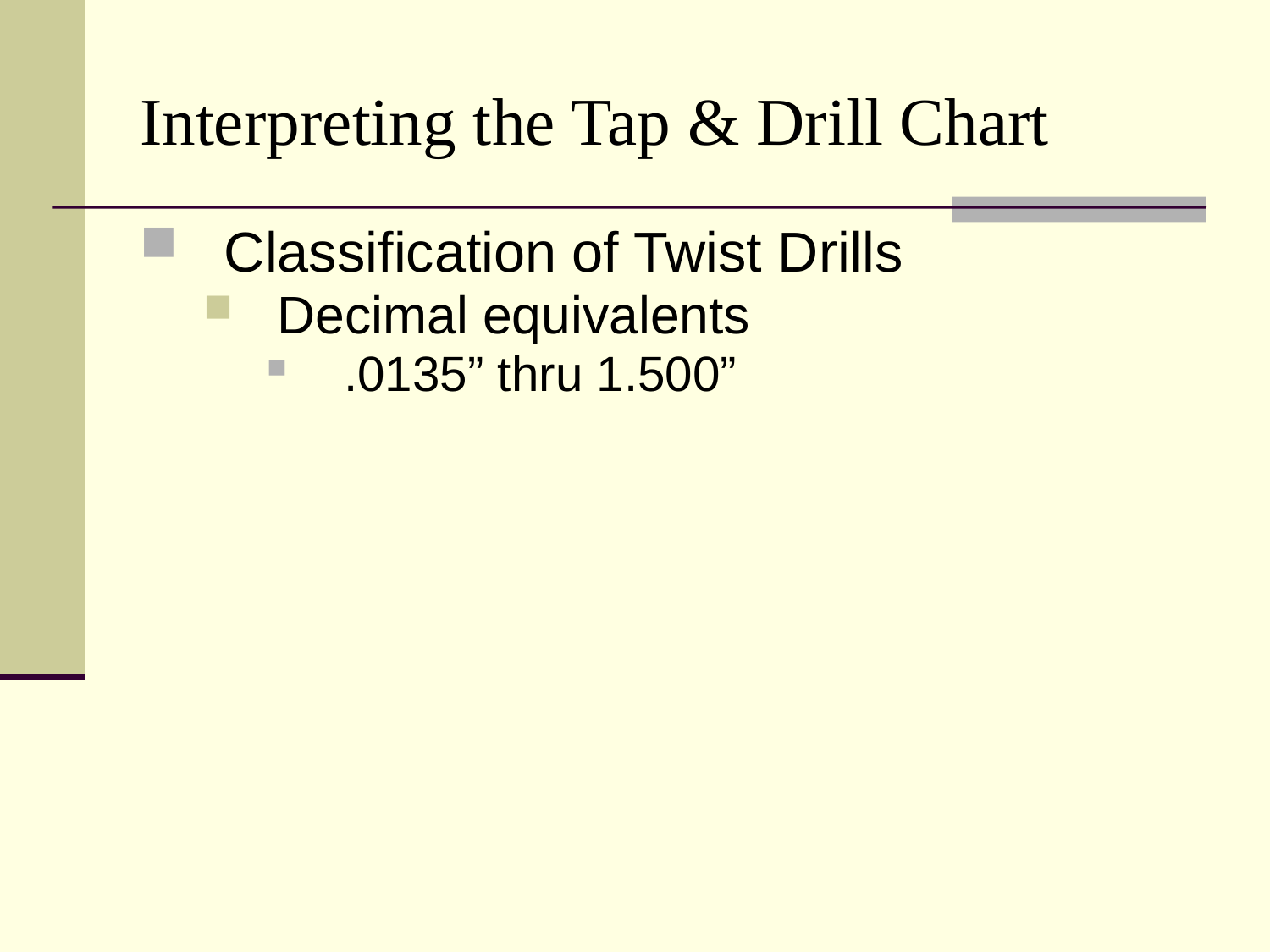

# Interpreting the Tap & Drill Chart
Classification of Twist Drills
Decimal equivalents
 .0135” thru 1.500”